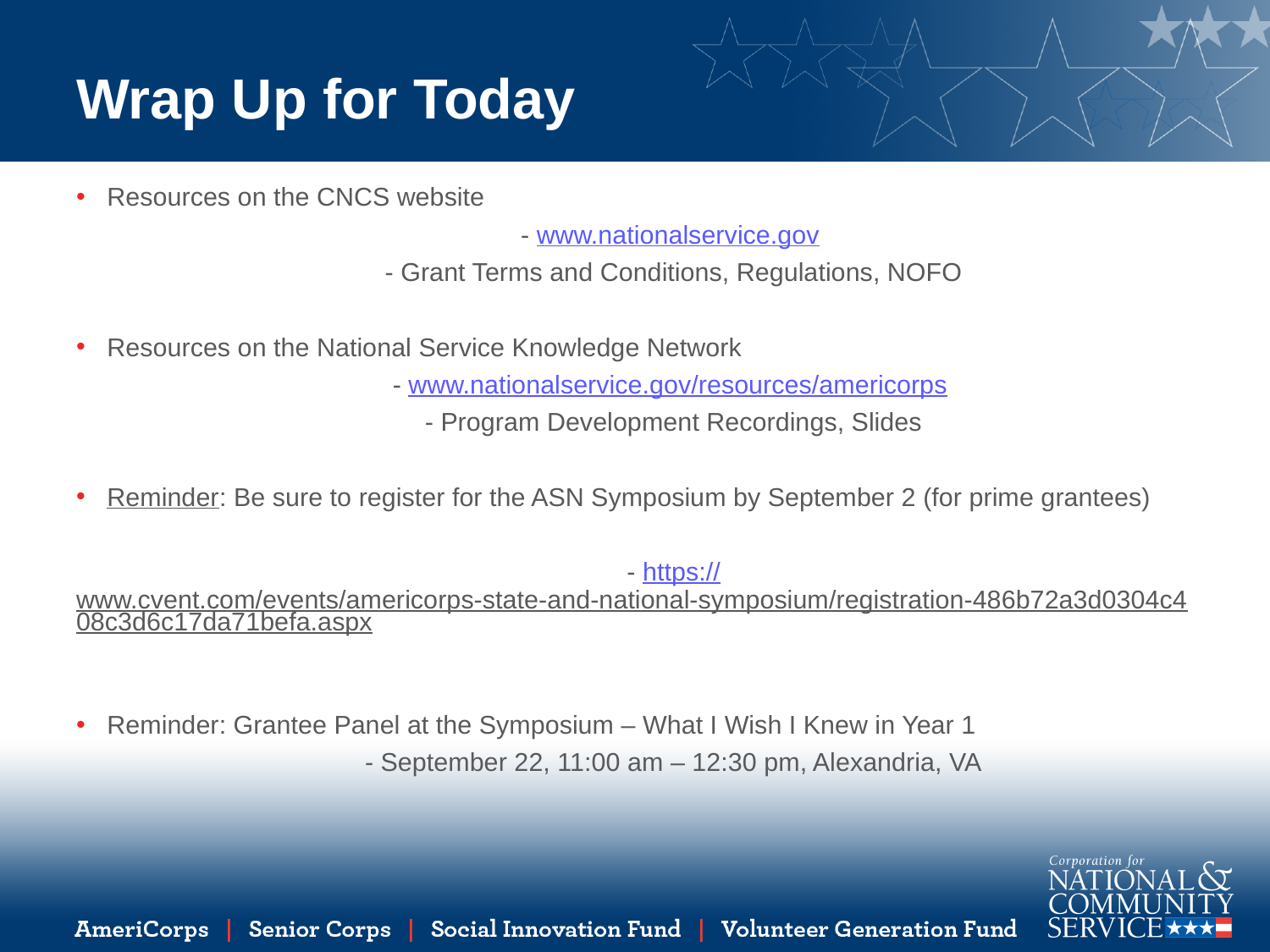

# Wrap Up for Today

Resources on the CNCS website
	- www.nationalservice.gov
	- Grant Terms and Conditions, Regulations, NOFO

Resources on the National Service Knowledge Network
	- www.nationalservice.gov/resources/americorps
	- Program Development Recordings, Slides

Reminder: Be sure to register for the ASN Symposium by September 2 (for prime grantees)

	- https://www.cvent.com/events/americorps-state-and-national-symposium/registration-486b72a3d0304c408c3d6c17da71befa.aspx

Reminder: Grantee Panel at the Symposium – What I Wish I Knew in Year 1
	- September 22, 11:00 am – 12:30 pm, Alexandria, VA